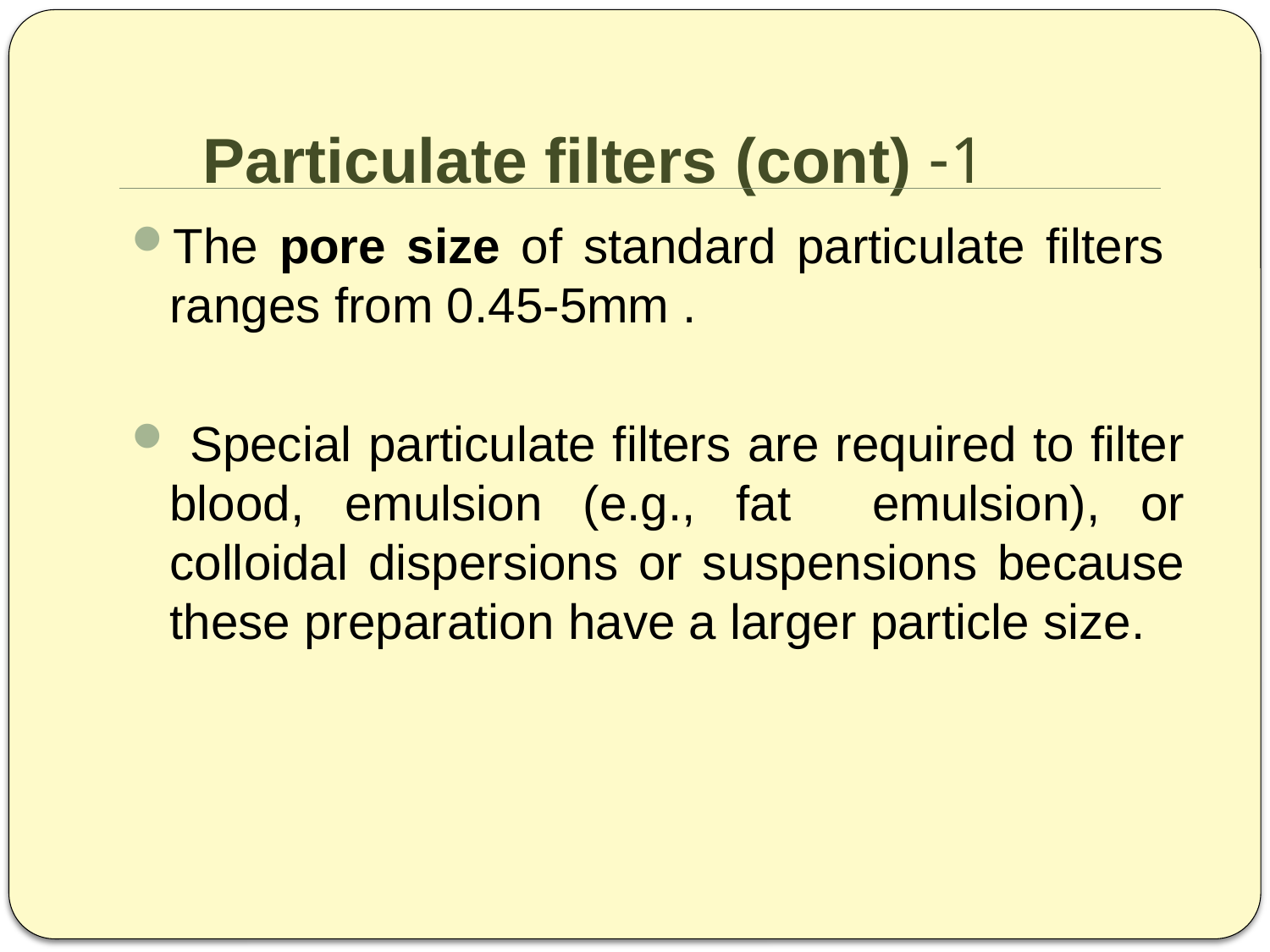

# 1- Particulate filters (cont)
The pore size of standard particulate filters  ranges from 0.45-5mm .

 Special particulate filters are required to filter blood, emulsion (e.g., fat  emulsion), or colloidal dispersions or suspensions because these preparation have a larger particle size.